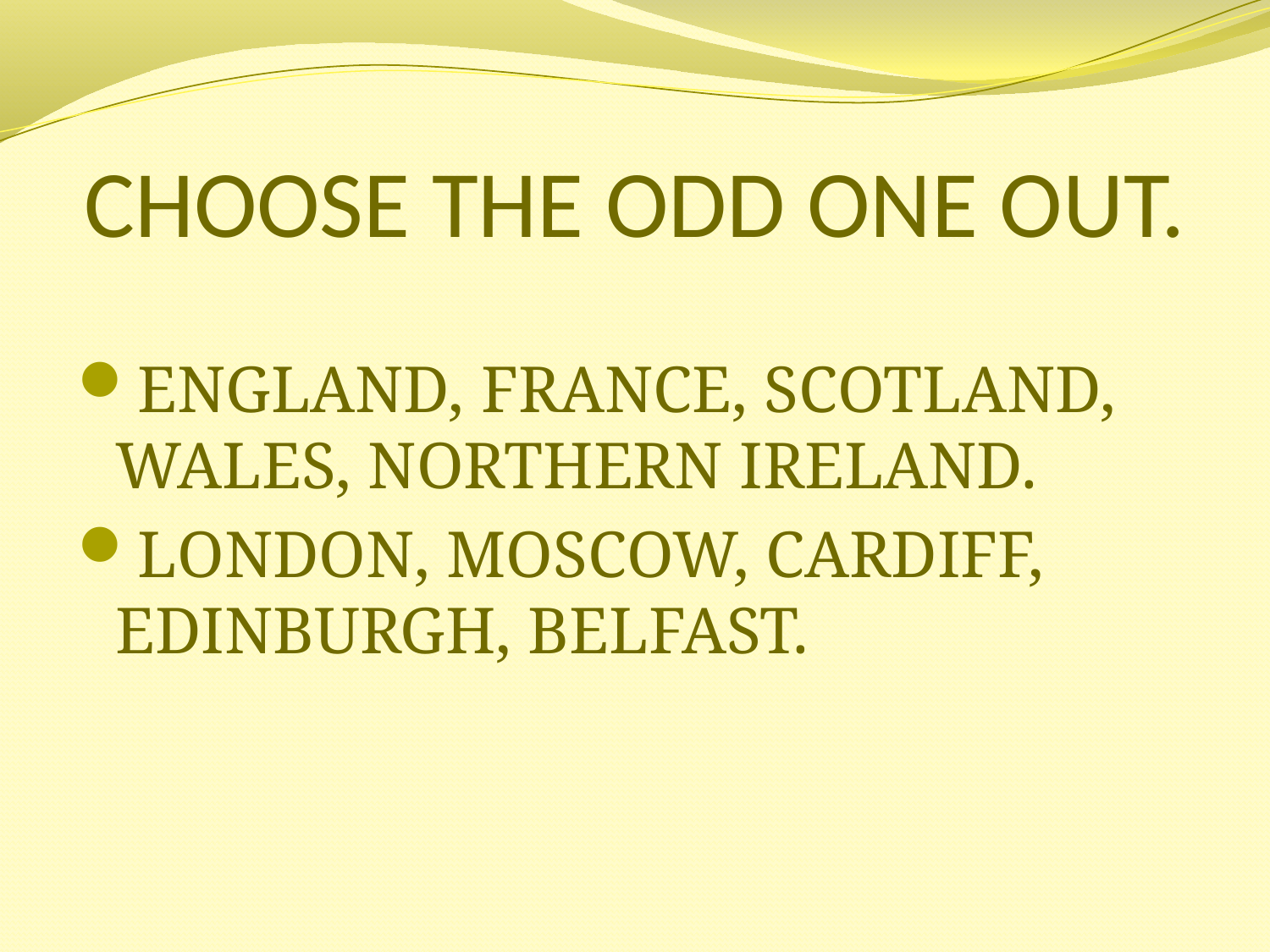

# CHOOSE THE ODD ONE OUT.
ENGLAND, FRANCE, SCOTLAND, WALES, NORTHERN IRELAND.
LONDON, MOSCOW, CARDIFF, EDINBURGH, BELFAST.